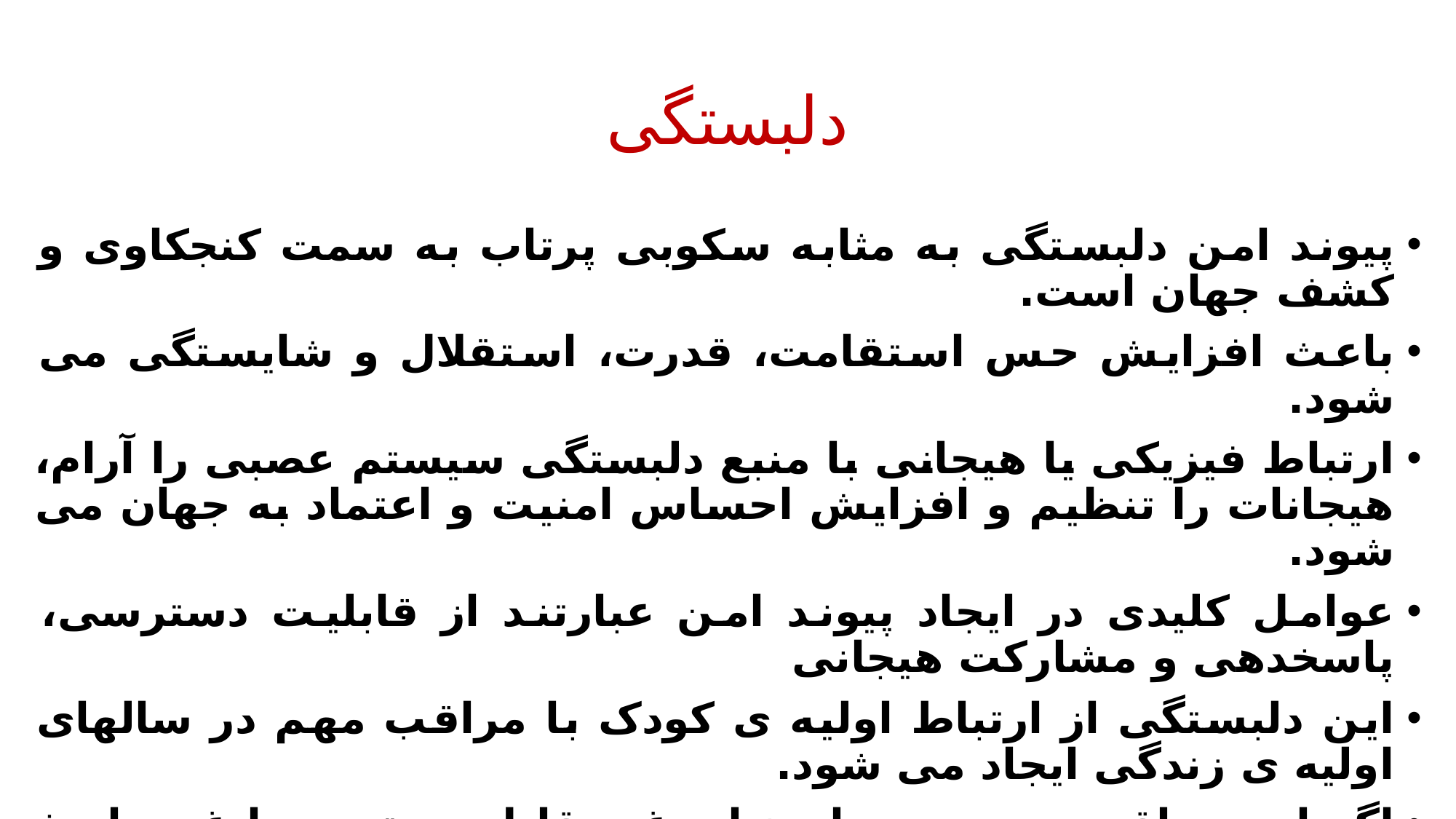

# دلبستگی
پیوند امن دلبستگی به مثابه سکوبی پرتاب به سمت کنجکاوی و کشف جهان است.
باعث افزایش حس استقامت، قدرت، استقلال و شایستگی می شود.
ارتباط فیزیکی یا هیجانی با منبع دلبستگی سیستم عصبی را آرام، هیجانات را تنظیم و افزایش احساس امنیت و اعتماد به جهان می شود.
عوامل کلیدی در ایجاد پیوند امن عبارتند از قابلیت دسترسی، پاسخدهی و مشارکت هیجانی
این دلبستگی از ارتباط اولیه ی کودک با مراقب مهم در سالهای اولیه ی زندگی ایجاد می شود.
اگر این مراقب مهم در زمان نیاز، غیر قابل دسترس یا غیر پاسخ ده یا تهدید آمیز ادراک شود فرد به سمت  نا ایمن اضطرابی، اجتنابی یا آشفته می رود.